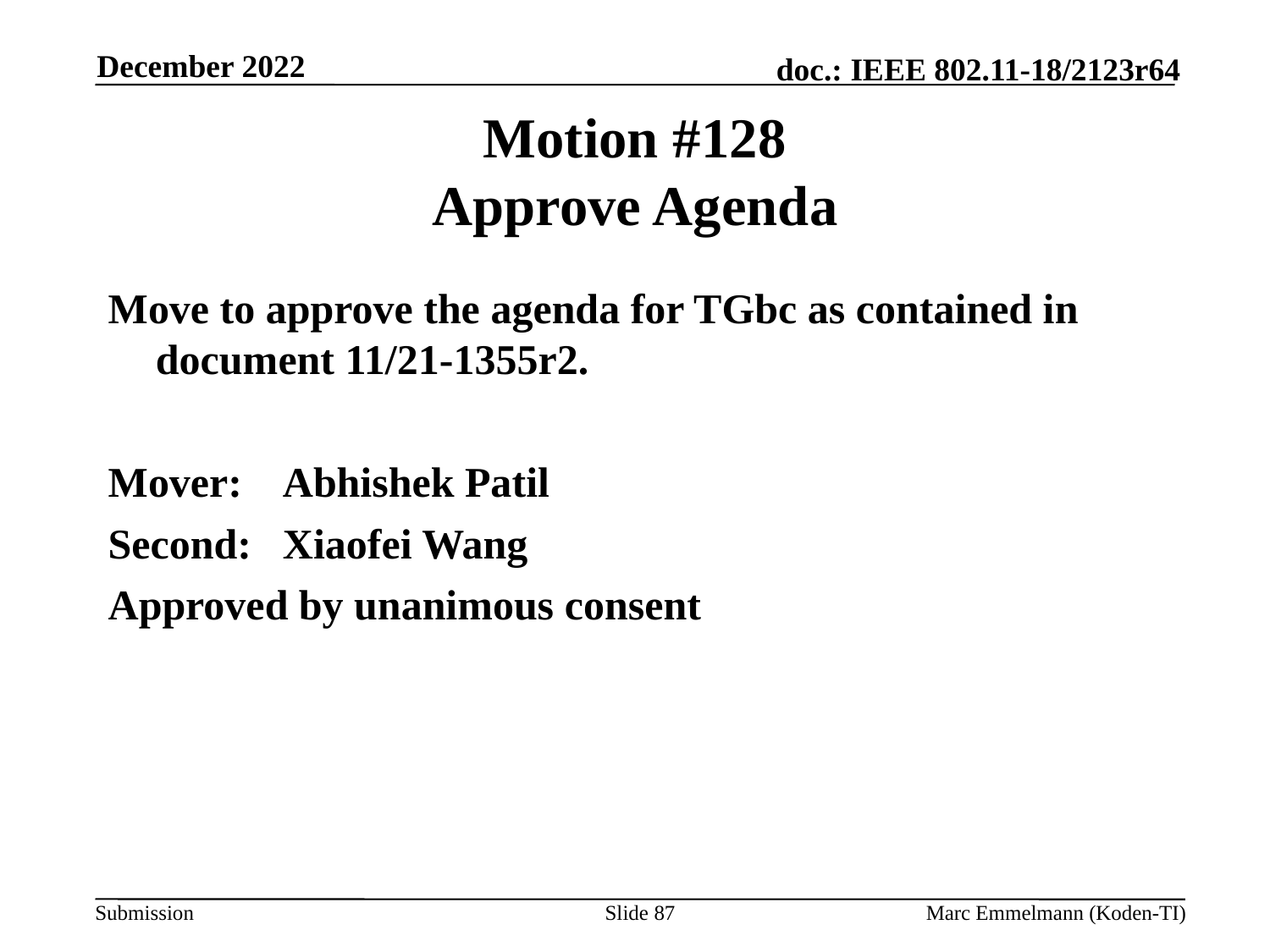

December 2022
# Motion #128 Approve Agenda
Move to approve the agenda for TGbc as contained in document 11/21-1355r2.

Mover:	Abhishek Patil
Second:	Xiaofei Wang
Approved by unanimous consent
Slide 87
Marc Emmelmann (Koden-TI)